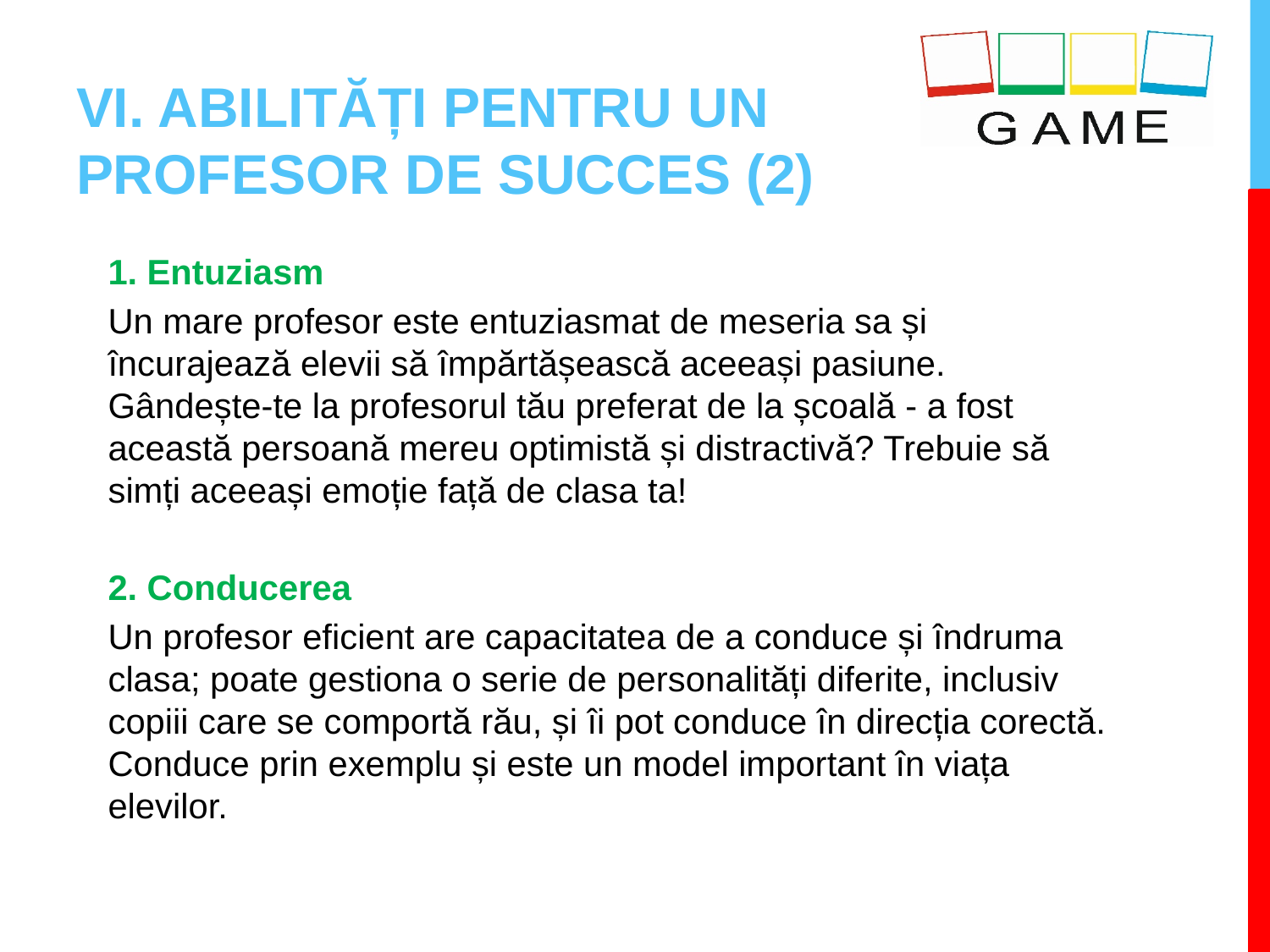

# VI. ABILITĂȚI PENTRU UN PROFESOR DE SUCCES (2)
1. Entuziasm
Un mare profesor este entuziasmat de meseria sa și încurajează elevii să împărtășească aceeași pasiune. Gândește-te la profesorul tău preferat de la școală - a fost această persoană mereu optimistă și distractivă? Trebuie să simți aceeași emoție față de clasa ta!

2. Conducerea
Un profesor eficient are capacitatea de a conduce și îndruma clasa; poate gestiona o serie de personalități diferite, inclusiv copiii care se comportă rău, și îi pot conduce în direcția corectă. Conduce prin exemplu și este un model important în viața elevilor.